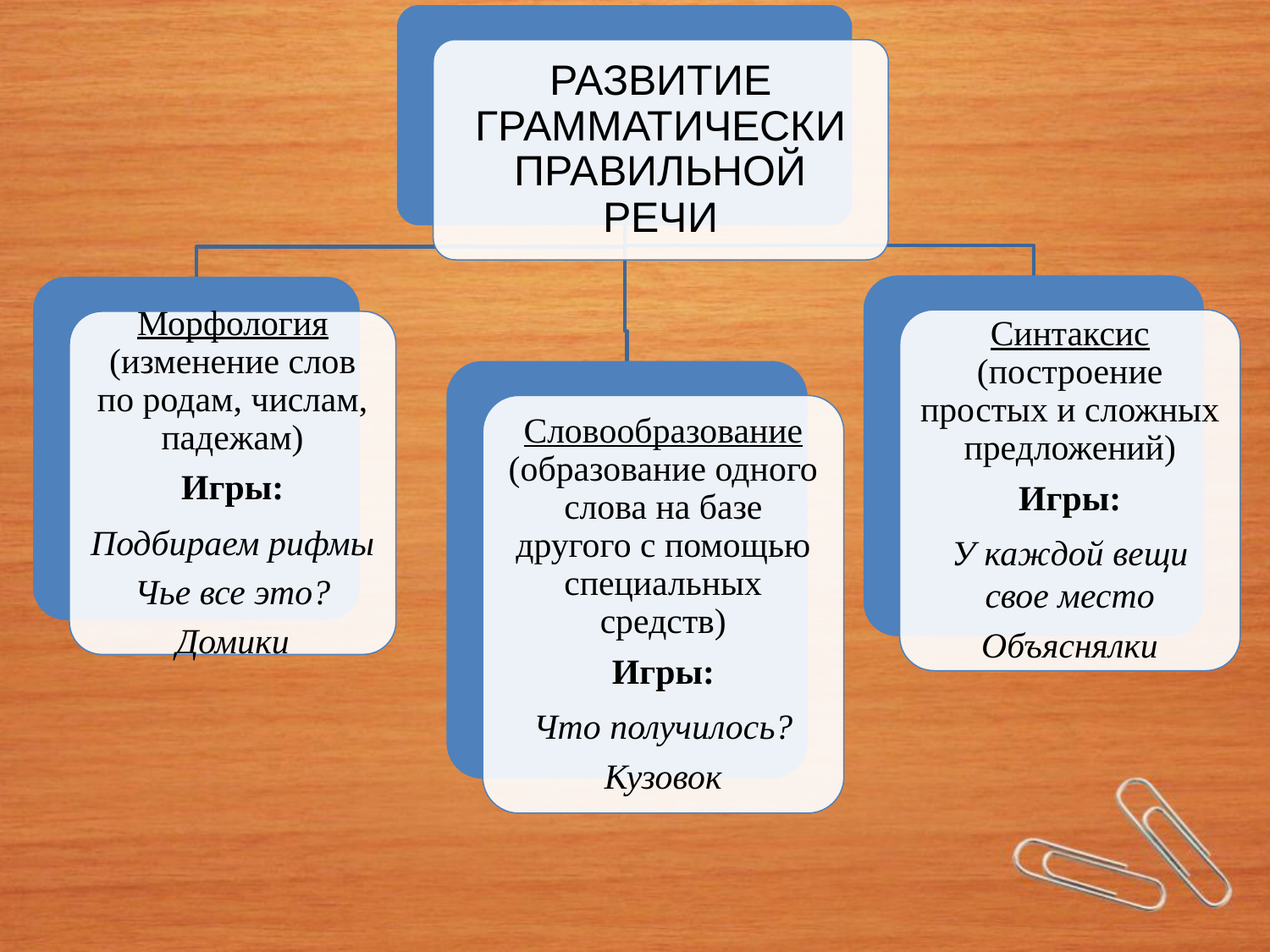

РАЗВИТИЕ ГРАММАТИЧЕСКИ ПРАВИЛЬНОЙ РЕЧИ
Морфология (изменение слов по родам, числам, падежам)
Игры:
Подбираем рифмы
Чье все это?
Домики
Словообразование (образование одного слова на базе другого с помощью специальных средств)
Игры:
Что получилось?
Кузовок
Синтаксис (построение простых и сложных предложений)
Игры:
У каждой вещи свое место
Объяснялки